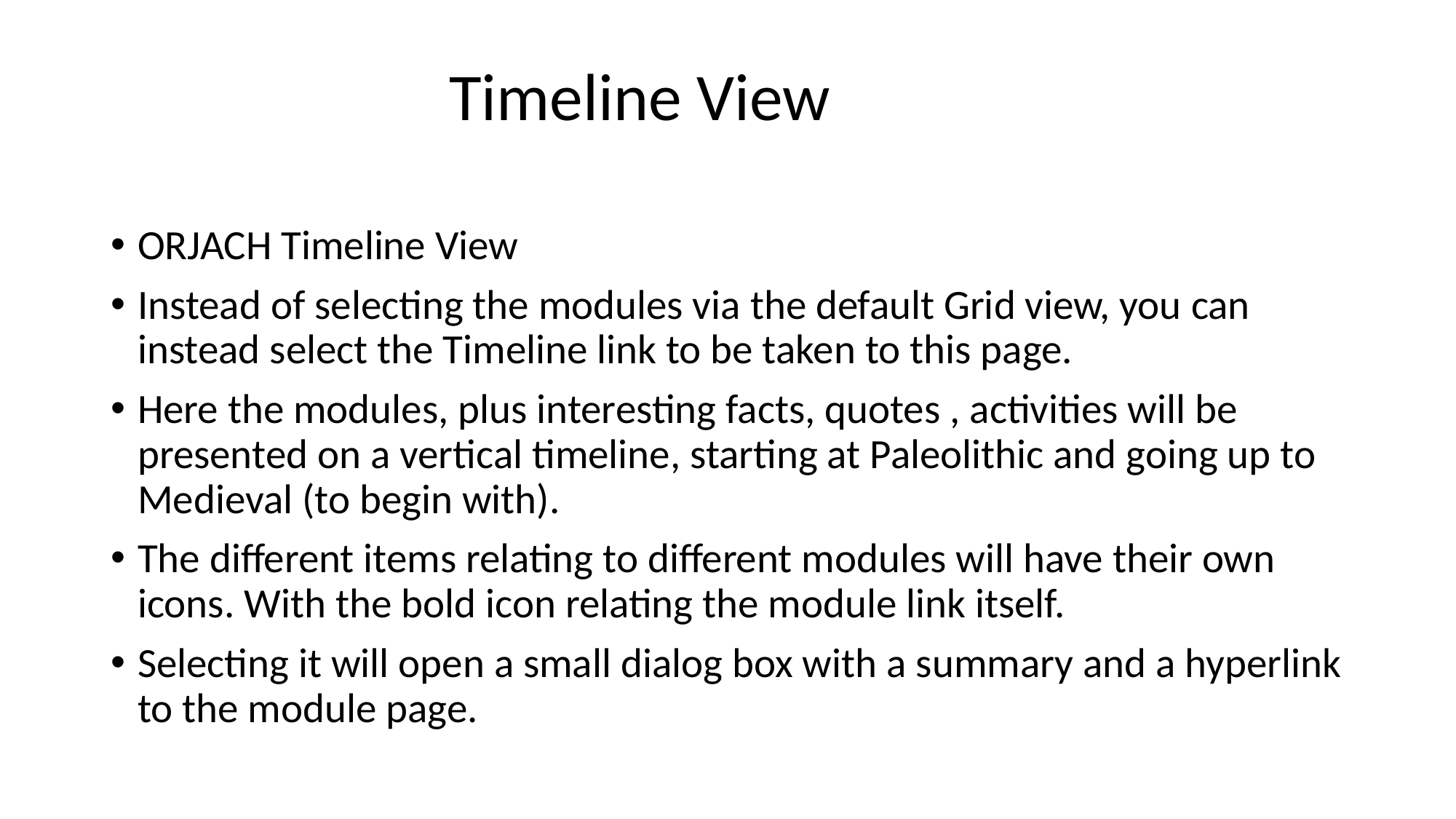

# Timeline View
ORJACH Timeline View
Instead of selecting the modules via the default Grid view, you can instead select the Timeline link to be taken to this page.
Here the modules, plus interesting facts, quotes , activities will be presented on a vertical timeline, starting at Paleolithic and going up to Medieval (to begin with).
The different items relating to different modules will have their own icons. With the bold icon relating the module link itself.
Selecting it will open a small dialog box with a summary and a hyperlink to the module page.